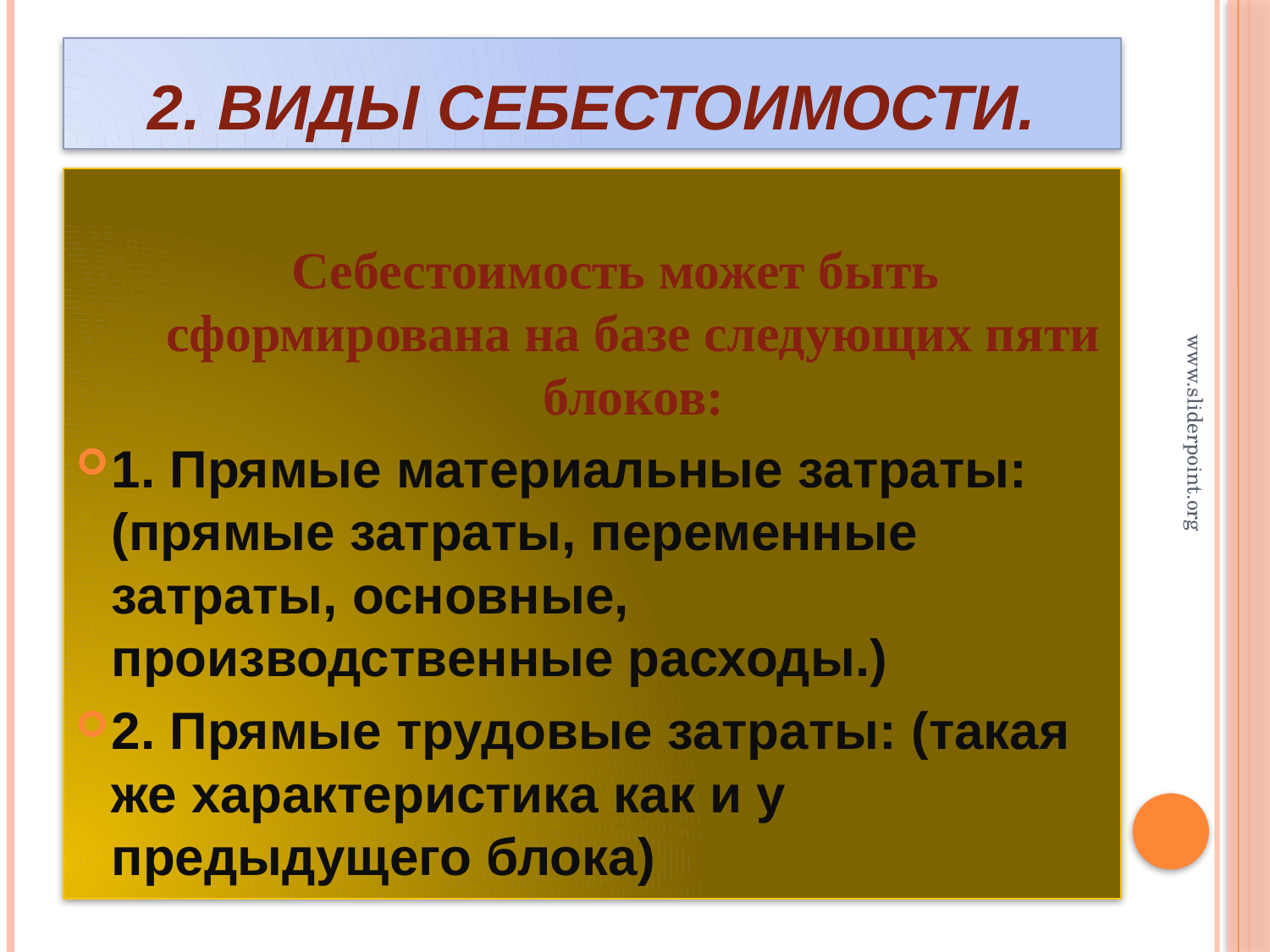

# 2. Виды себестоимости.

Себестоимость может быть сформирована на базе следующих пяти блоков:
1. Прямые материальные затраты: (прямые затраты, переменные затраты, основные, производственные расходы.)
2. Прямые трудовые затраты: (такая же характеристика как и у предыдущего блока)

www.sliderpoint.org